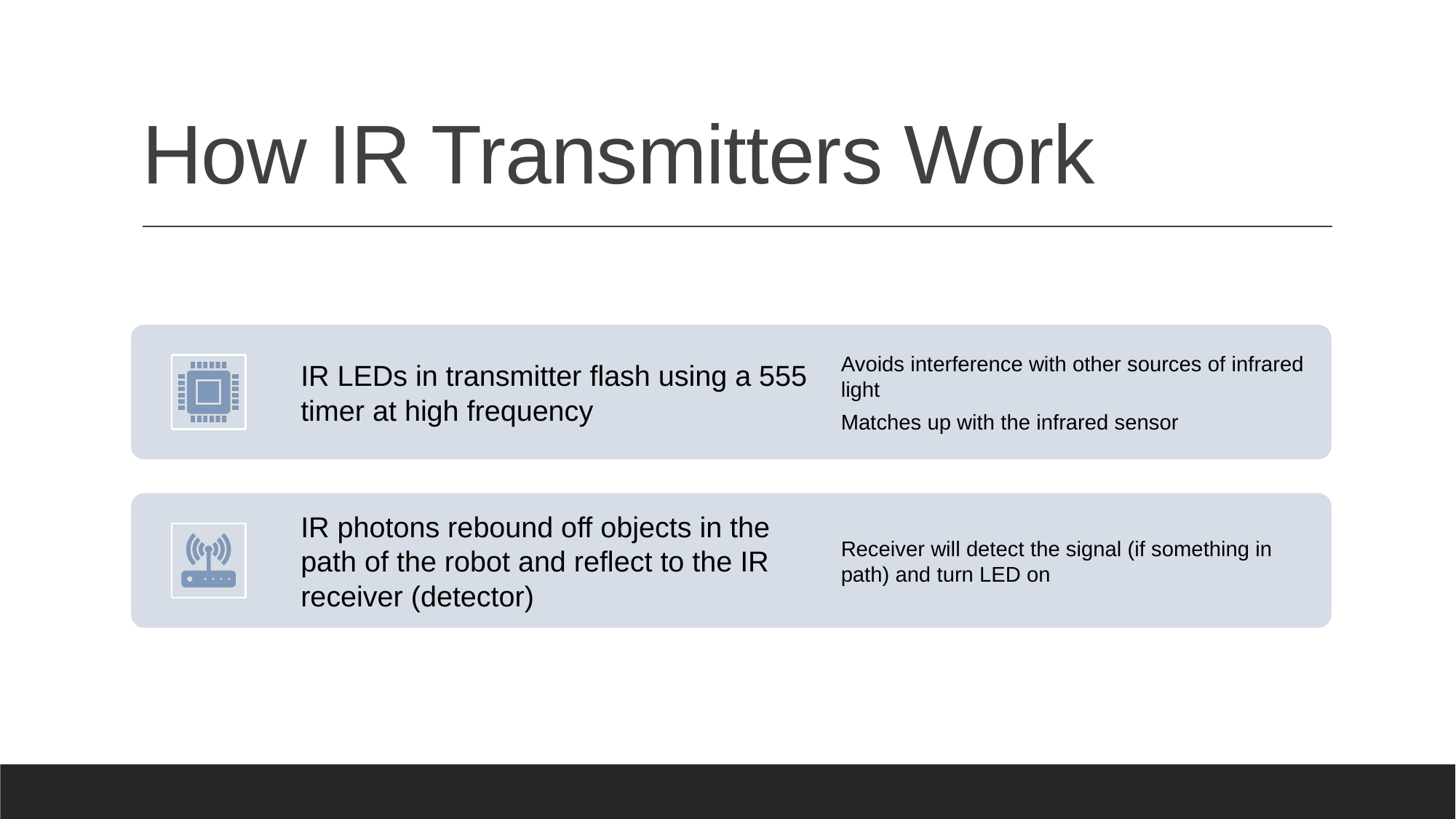

# How IR Transmitters Work
IR LEDs in transmitter flash using a 555 timer at high frequency
Avoids interference with other sources of infrared light
Matches up with the infrared sensor
IR photons rebound off objects in the path of the robot and reflect to the IR receiver (detector)
Receiver will detect the signal (if something in path) and turn LED on